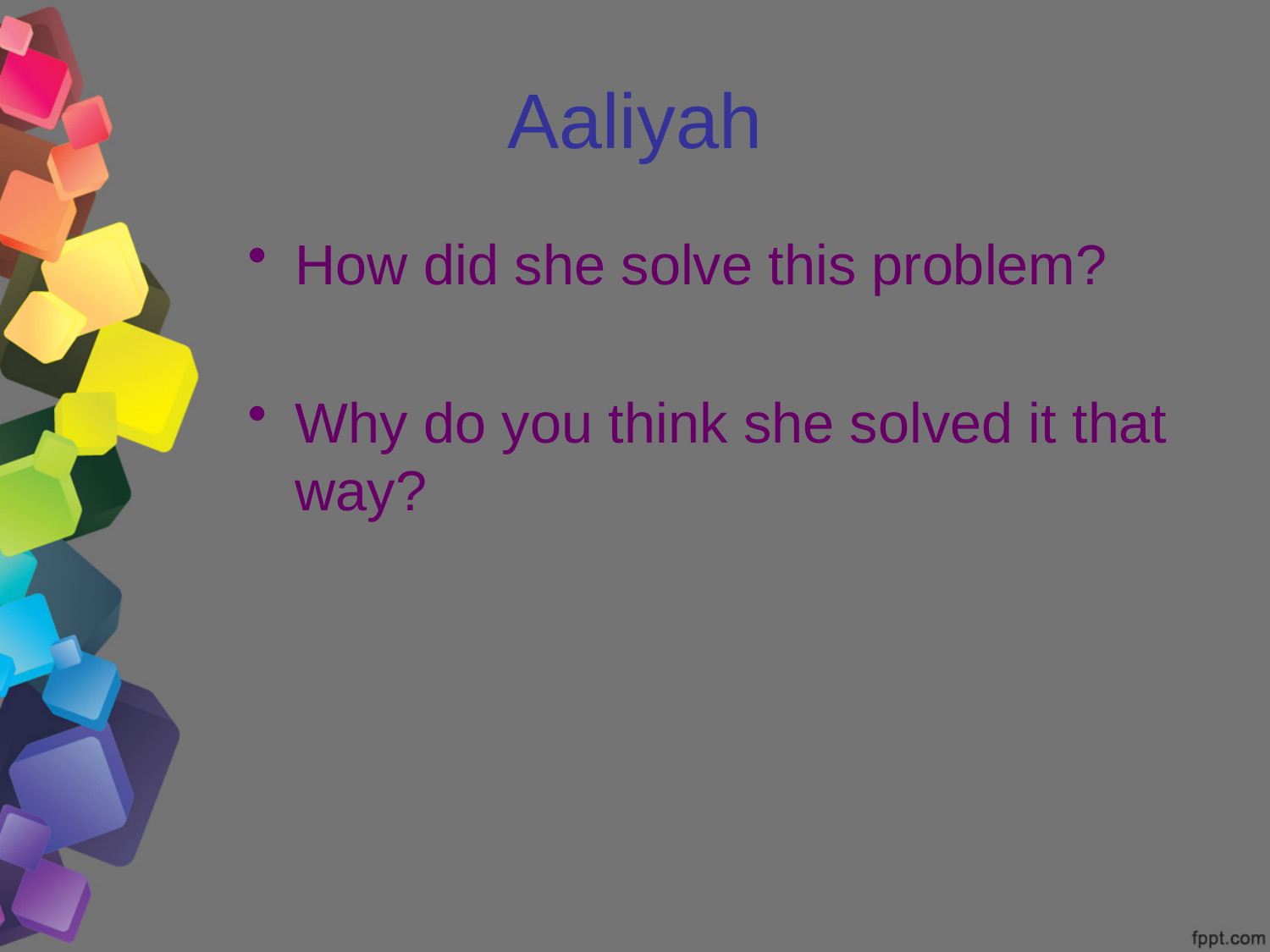

# Aaliyah
How did she solve this problem?

Why do you think she solved it that way?